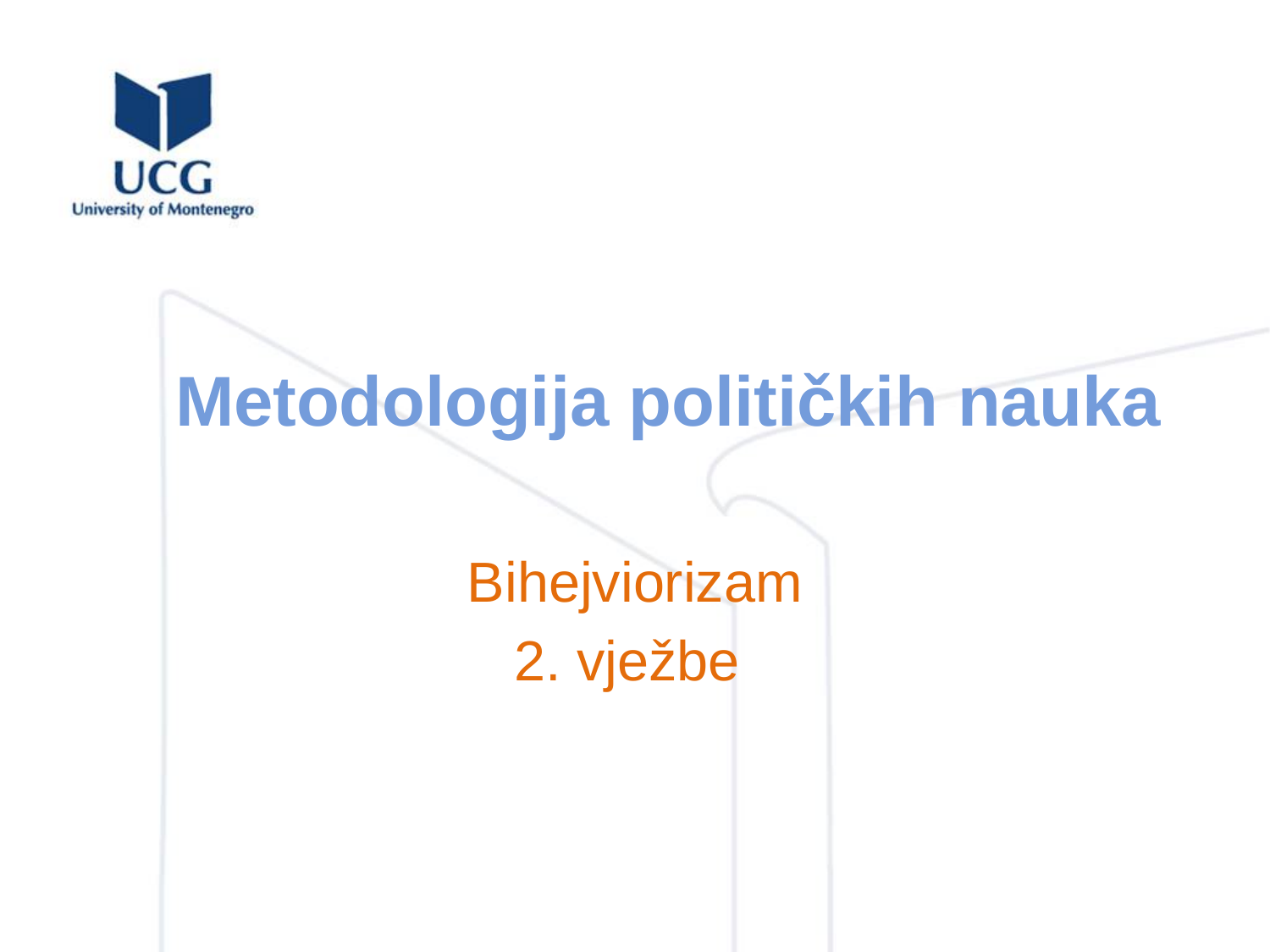

# Metodologija političkih nauka
Bihejviorizam
2. vježbe